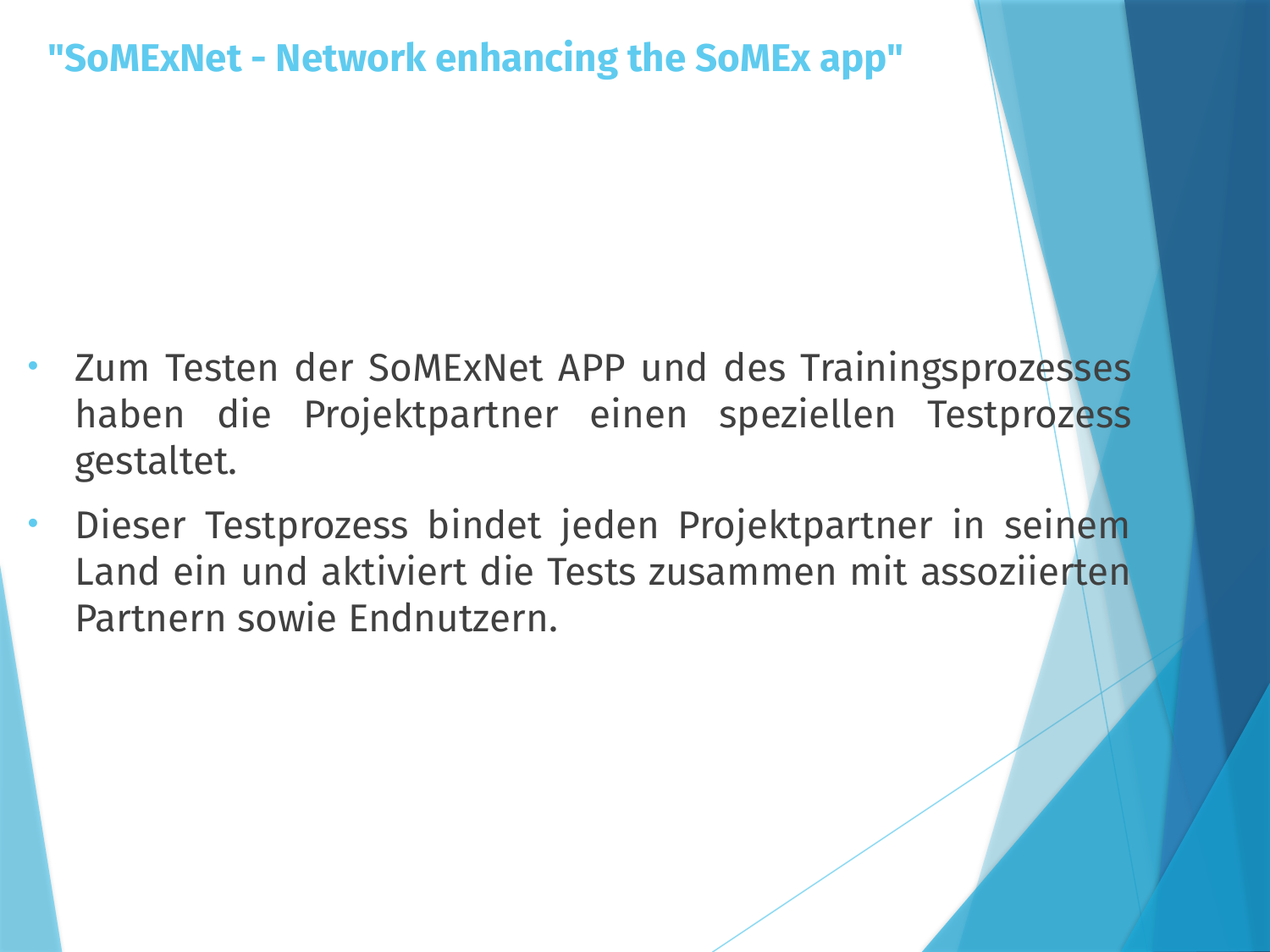

# "SoMExNet - Network enhancing the SoMEx app"
Zum Testen der SoMExNet APP und des Trainingsprozesses haben die Projektpartner einen speziellen Testprozess gestaltet.
Dieser Testprozess bindet jeden Projektpartner in seinem Land ein und aktiviert die Tests zusammen mit assoziierten Partnern sowie Endnutzern.